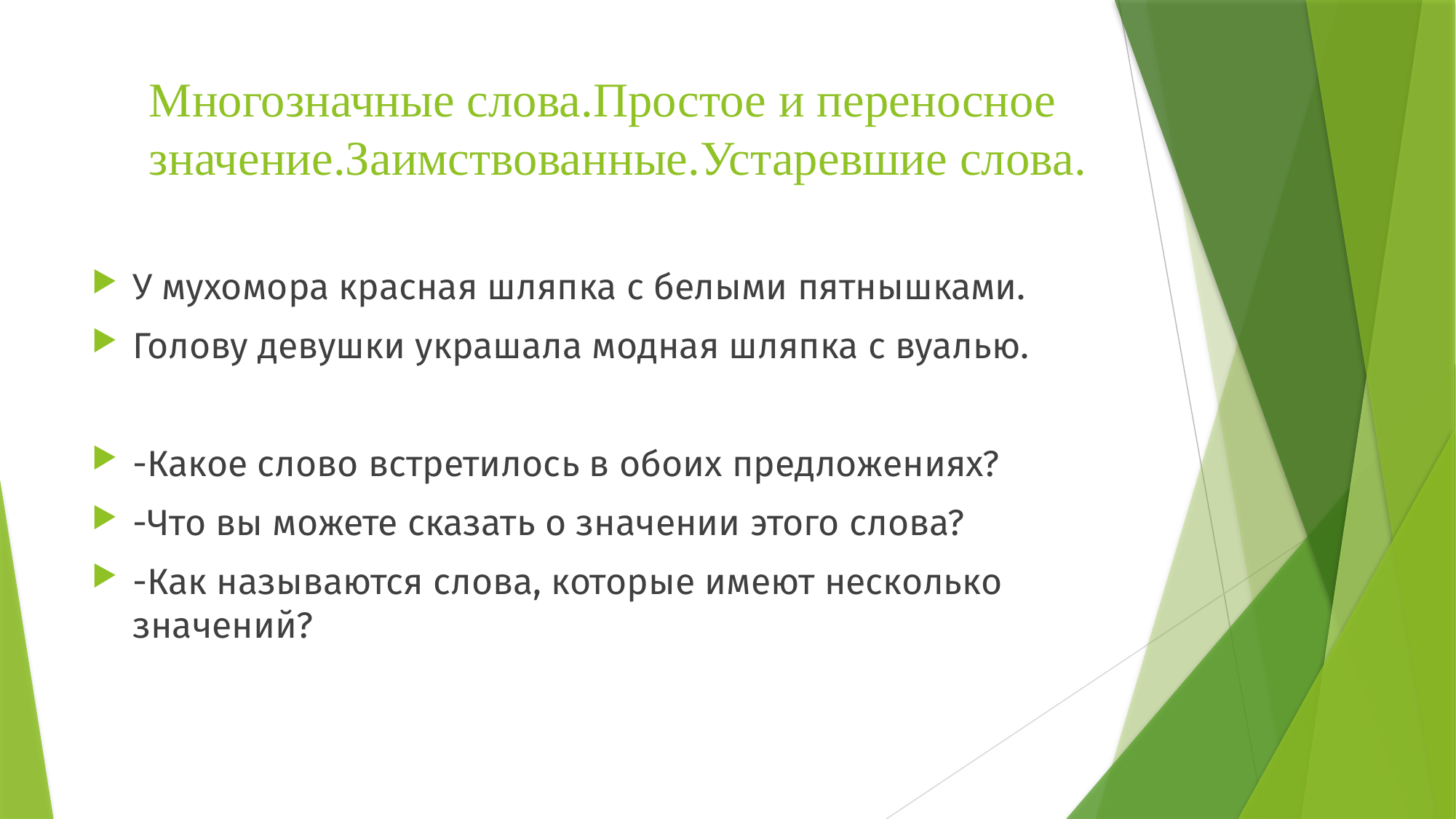

# Многозначные слова.Простое и переносное значение.Заимствованные.Устаревшие слова.
У мухомора красная шляпка с белыми пятнышками.
Голову девушки украшала модная шляпка с вуалью.

-Какое слово встретилось в обоих предложениях?
-Что вы можете сказать о значении этого слова?
-Как называются слова, которые имеют несколько значений?